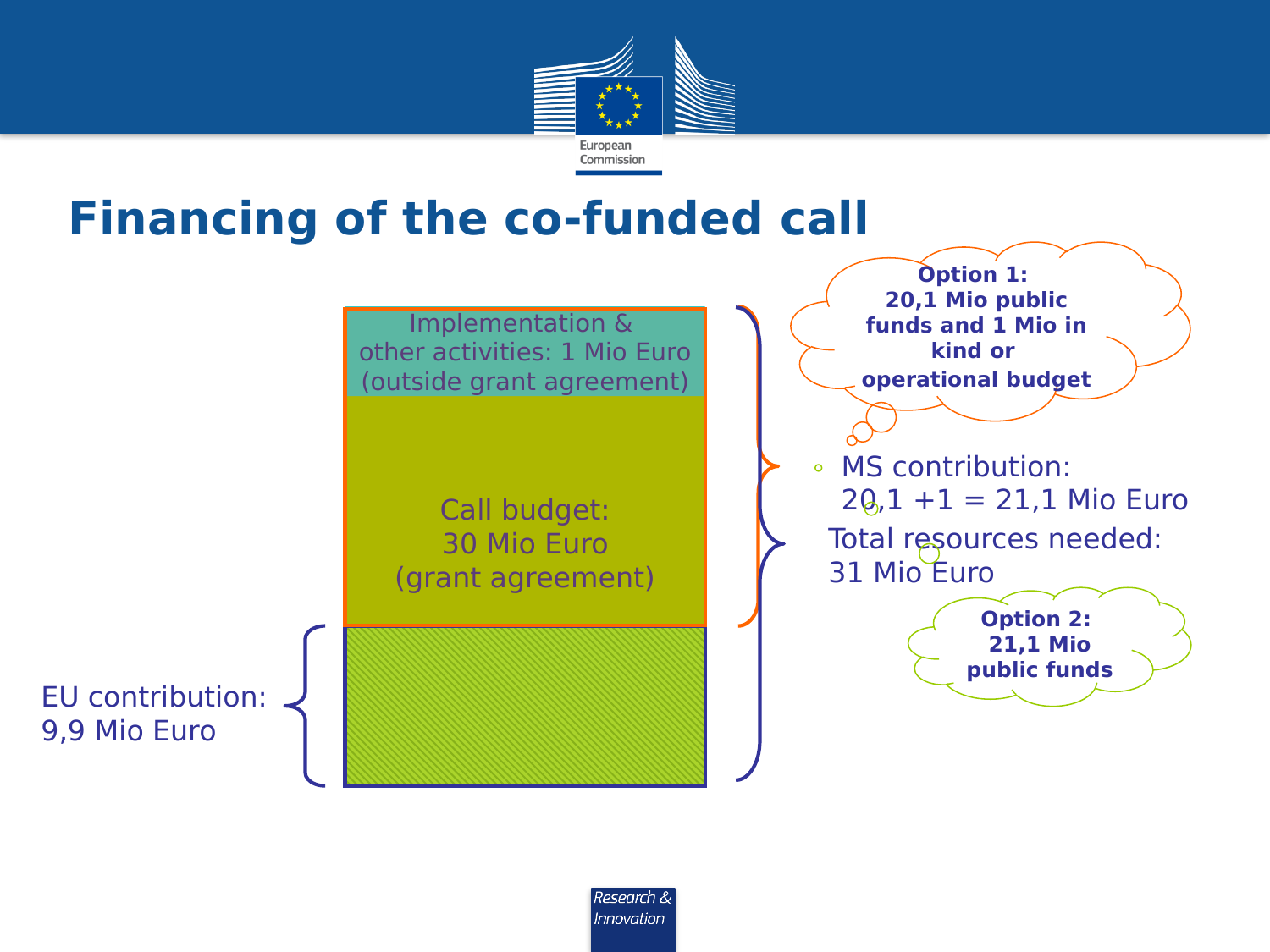

# Financing of the co-funded call
Option 1:
20,1 Mio public funds and 1 Mio in kind or  operational budget
Implementation &
other activities: 1 Mio Euro
(outside grant agreement)

Call budget:
30 Mio Euro
(grant agreement)

MS contribution:
20,1 +1 = 21,1 Mio Euro
Total resources needed:
31 Mio Euro
Option 2:
21,1 Mio public funds

EU contribution:
9,9 Mio Euro